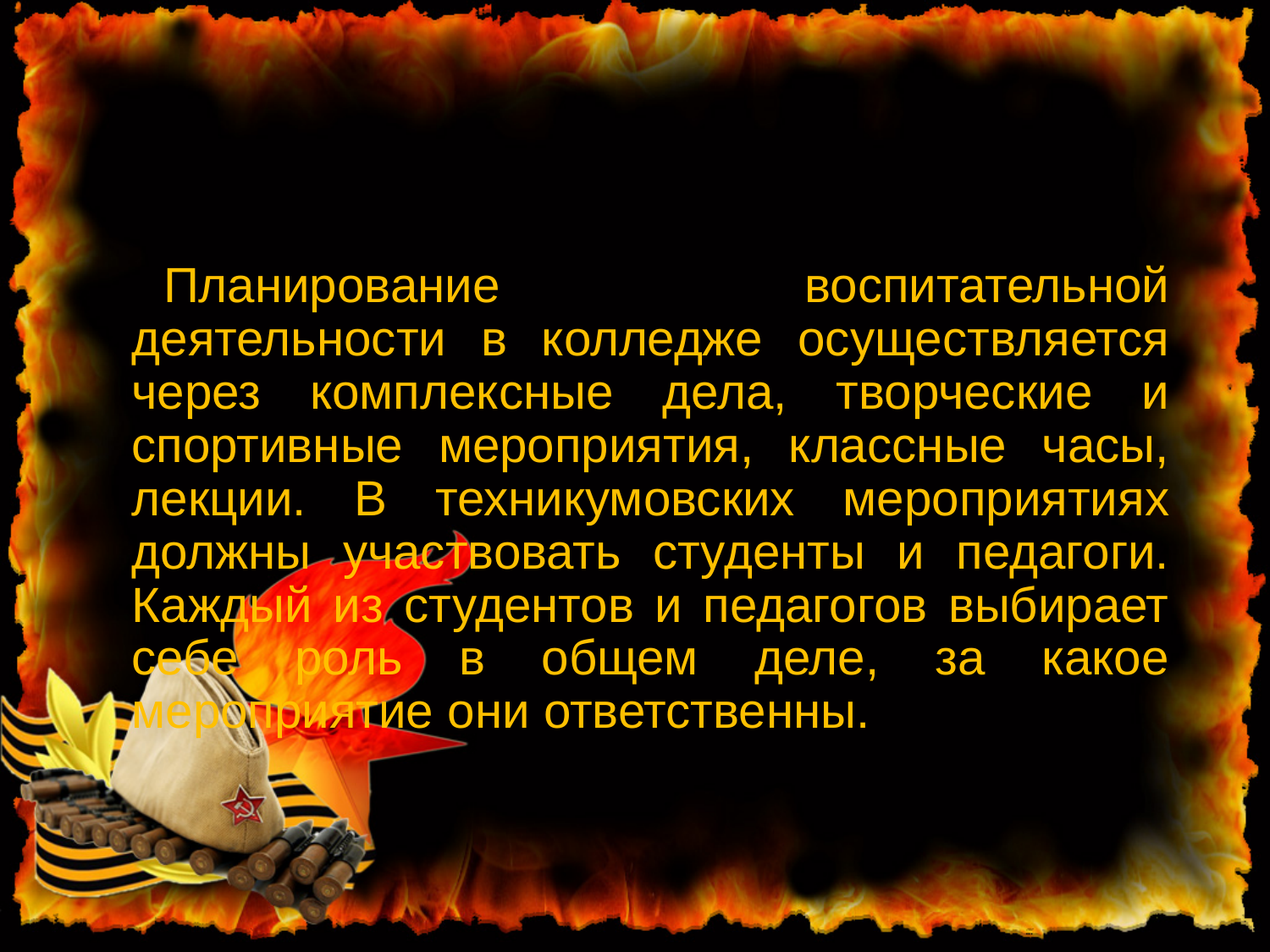

#
Планирование воспитательной деятельности в колледже осуществляется через комплексные дела, творческие и спортивные мероприятия, классные часы, лекции. В техникумовских мероприятиях должны участвовать студенты и педагоги. Каждый из студентов и педагогов выбирает себе роль в общем деле, за какое мероприятие они ответственны.